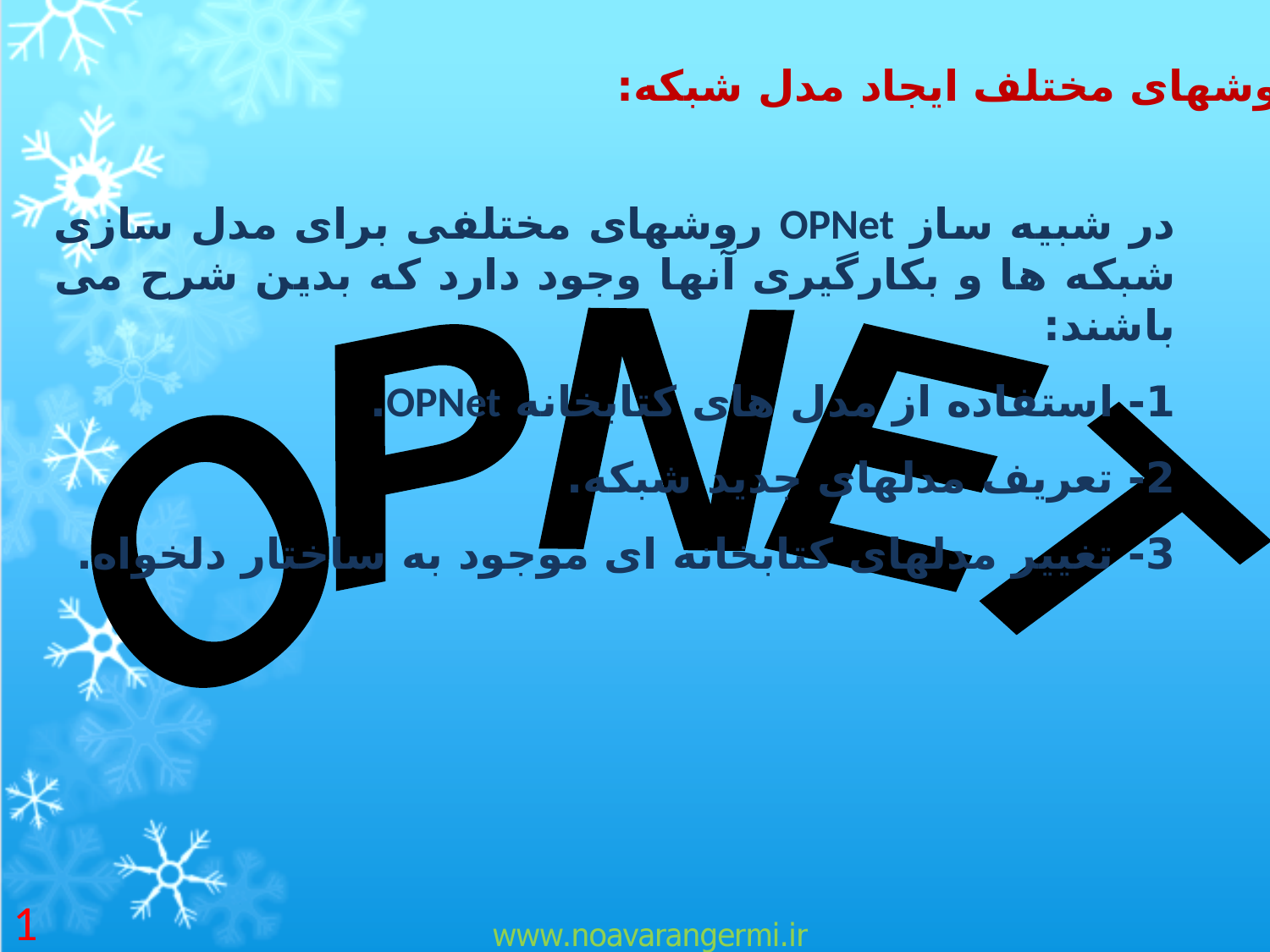

روشهای مختلف ایجاد مدل شبکه:
در شبیه ساز OPNet روشهای مختلفی برای مدل سازی شبکه ها و بکارگیری آنها وجود دارد که بدین شرح می باشند:

1- استفاده از مدل های کتابخانه OPNet.
2- تعریف مدلهای جدید شبکه.
3- تغییر مدلهای کتابخانه ای موجود به ساختار دلخواه.
OPNET
11
www.noavarangermi.ir